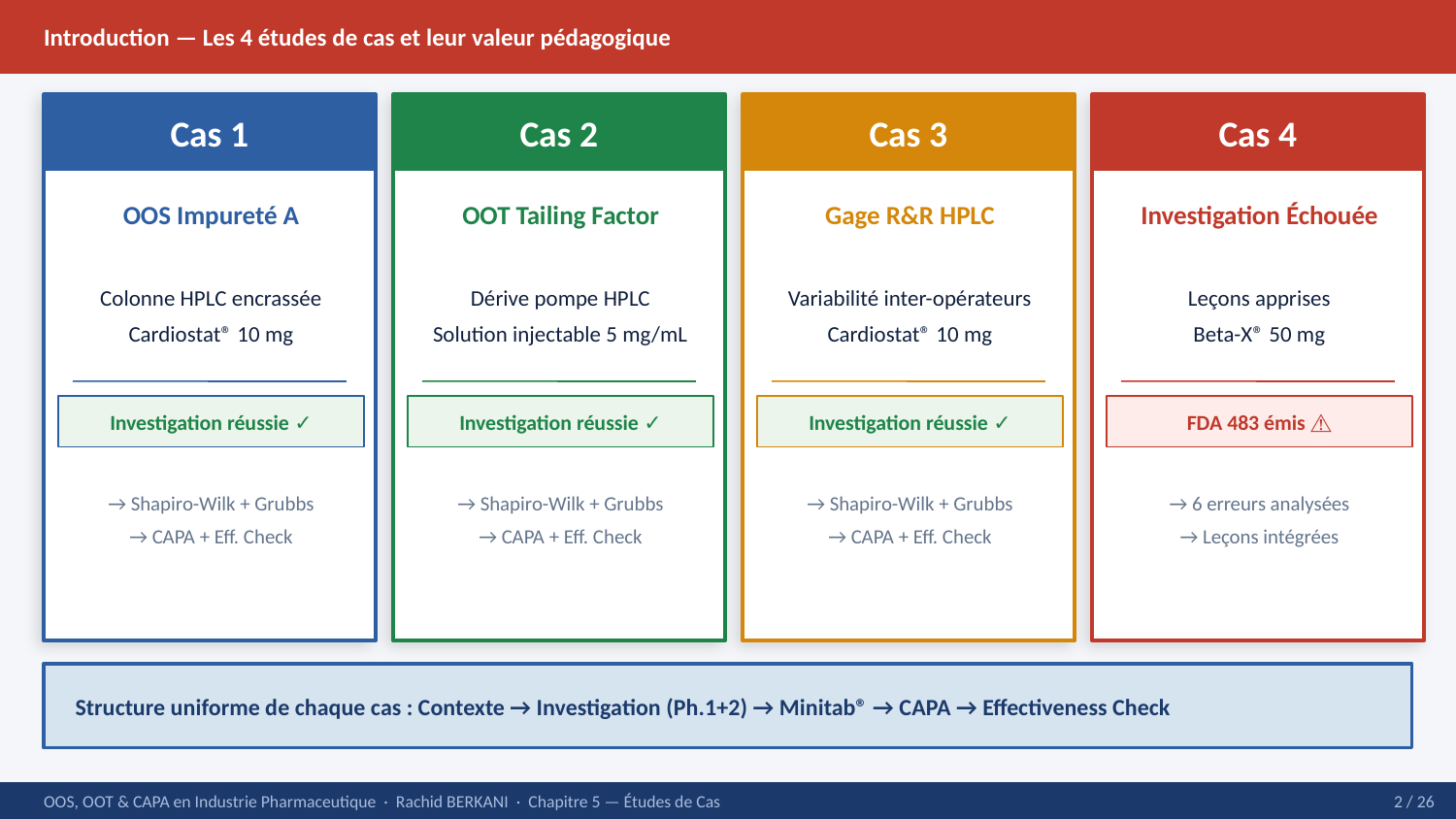

Introduction — Les 4 études de cas et leur valeur pédagogique

Cas 1

Cas 2

Cas 3

Cas 4
OOS Impureté A
OOT Tailing Factor
Gage R&R HPLC
Investigation Échouée
Colonne HPLC encrassée
Cardiostat® 10 mg
Dérive pompe HPLC
Solution injectable 5 mg/mL
Variabilité inter-opérateurs
Cardiostat® 10 mg
Leçons apprises
Beta-X® 50 mg

Investigation réussie ✓

Investigation réussie ✓

Investigation réussie ✓

FDA 483 émis ⚠
→ Shapiro-Wilk + Grubbs
→ CAPA + Eff. Check
→ Shapiro-Wilk + Grubbs
→ CAPA + Eff. Check
→ Shapiro-Wilk + Grubbs
→ CAPA + Eff. Check
→ 6 erreurs analysées
→ Leçons intégrées

Structure uniforme de chaque cas : Contexte → Investigation (Ph.1+2) → Minitab® → CAPA → Effectiveness Check

OOS, OOT & CAPA en Industrie Pharmaceutique  ·  Rachid BERKANI  ·  Chapitre 5 — Études de Cas
2 / 26